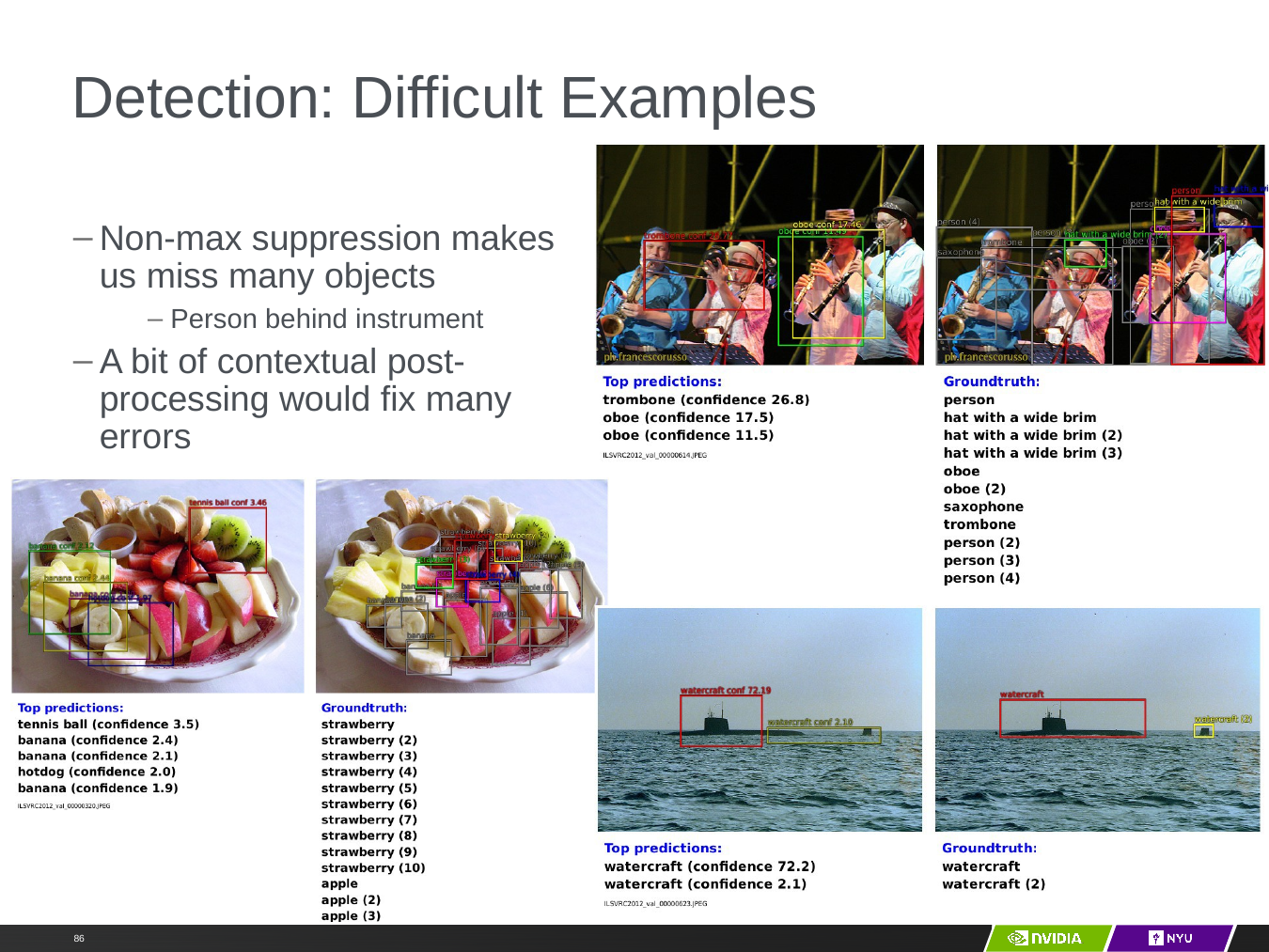

# Detection: Difficult Examples
Y LeCun

Non-max suppression makes us miss many objects
Person behind instrument
A bit of contextual post-processing would fix many errors